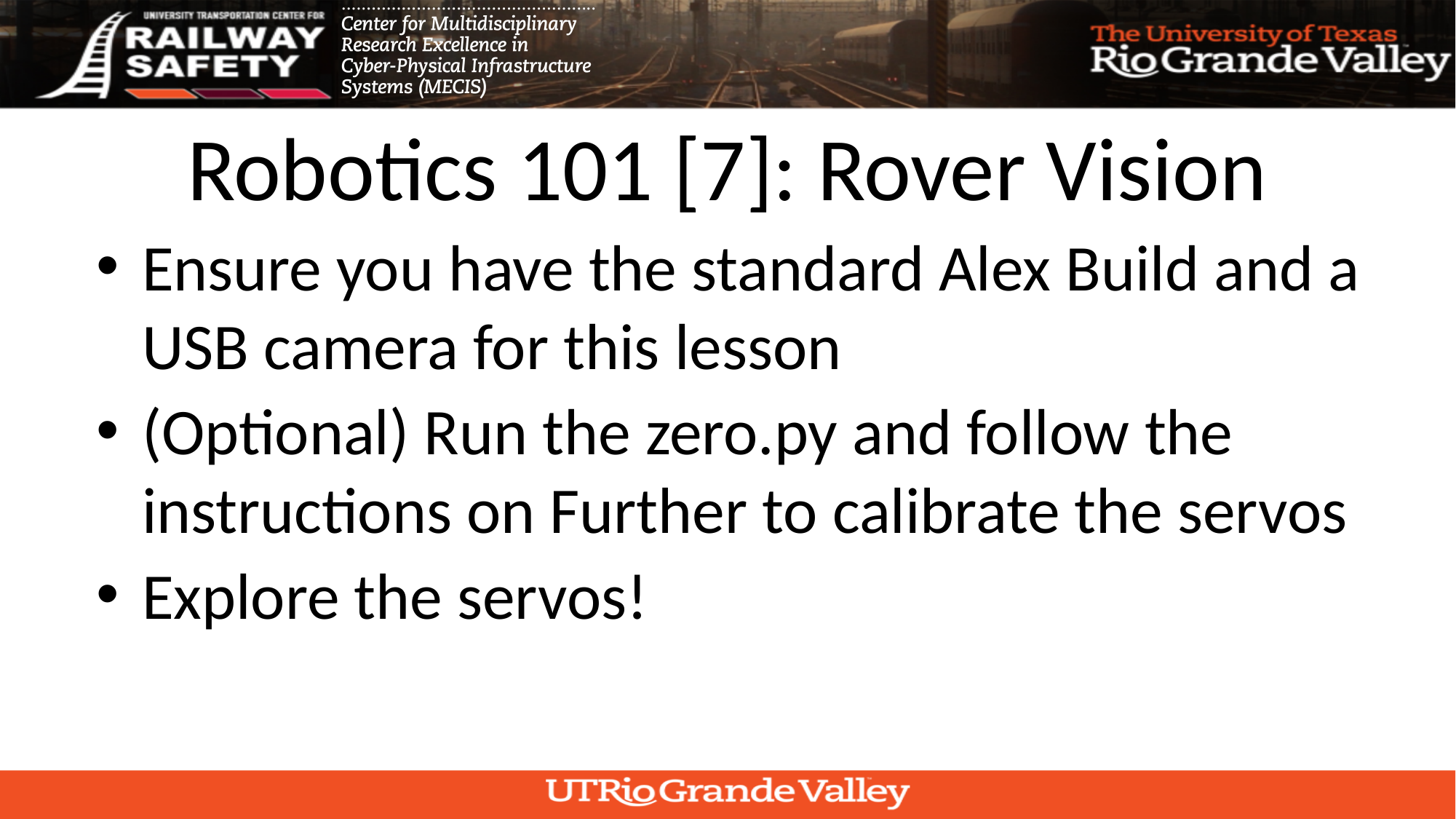

# Robotics 101 [7]: Rover Vision
Ensure you have the standard Alex Build and a USB camera for this lesson
(Optional) Run the zero.py and follow the instructions on Further to calibrate the servos
Explore the servos!